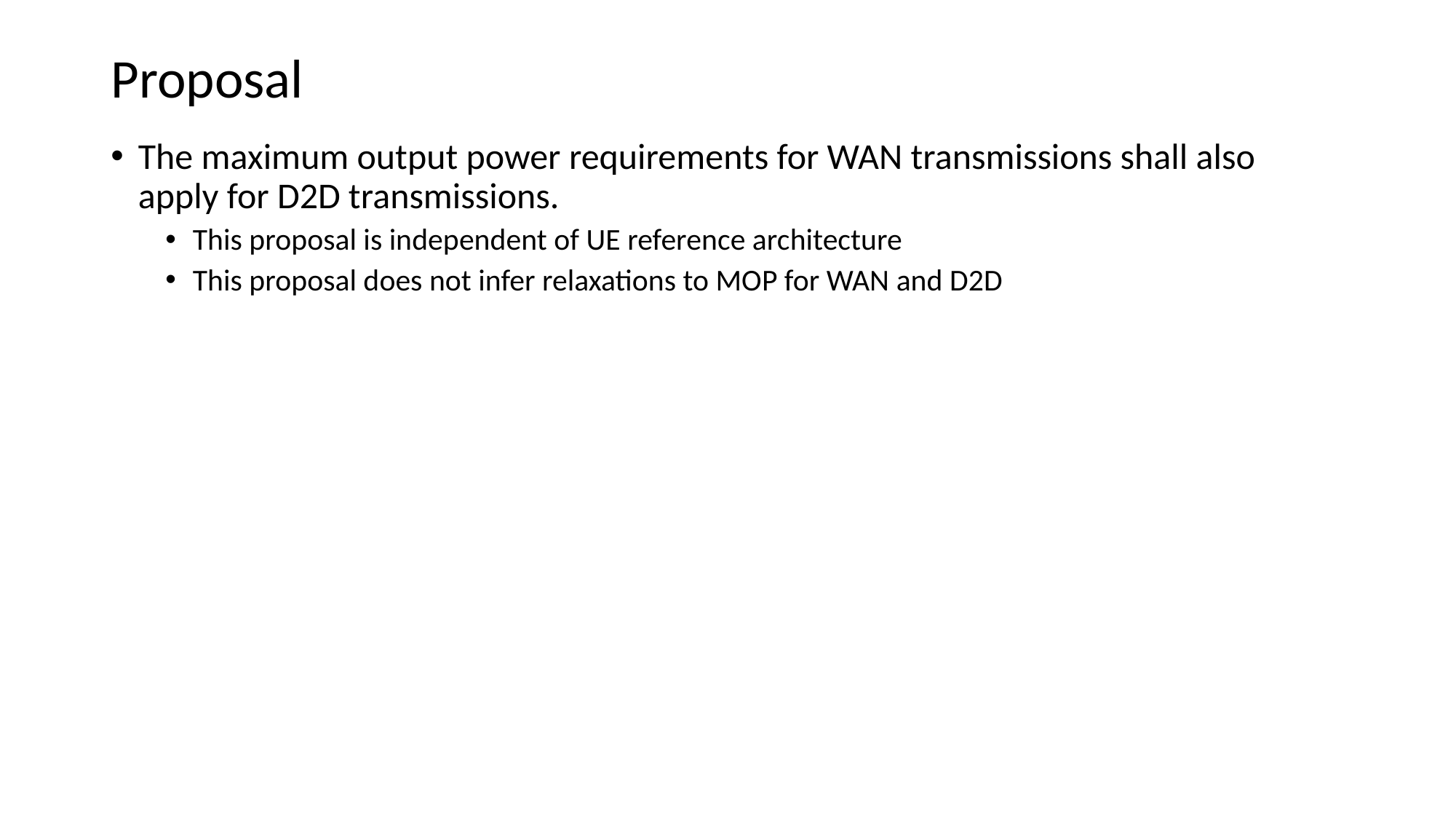

# Proposal
The maximum output power requirements for WAN transmissions shall also apply for D2D transmissions.
This proposal is independent of UE reference architecture
This proposal does not infer relaxations to MOP for WAN and D2D